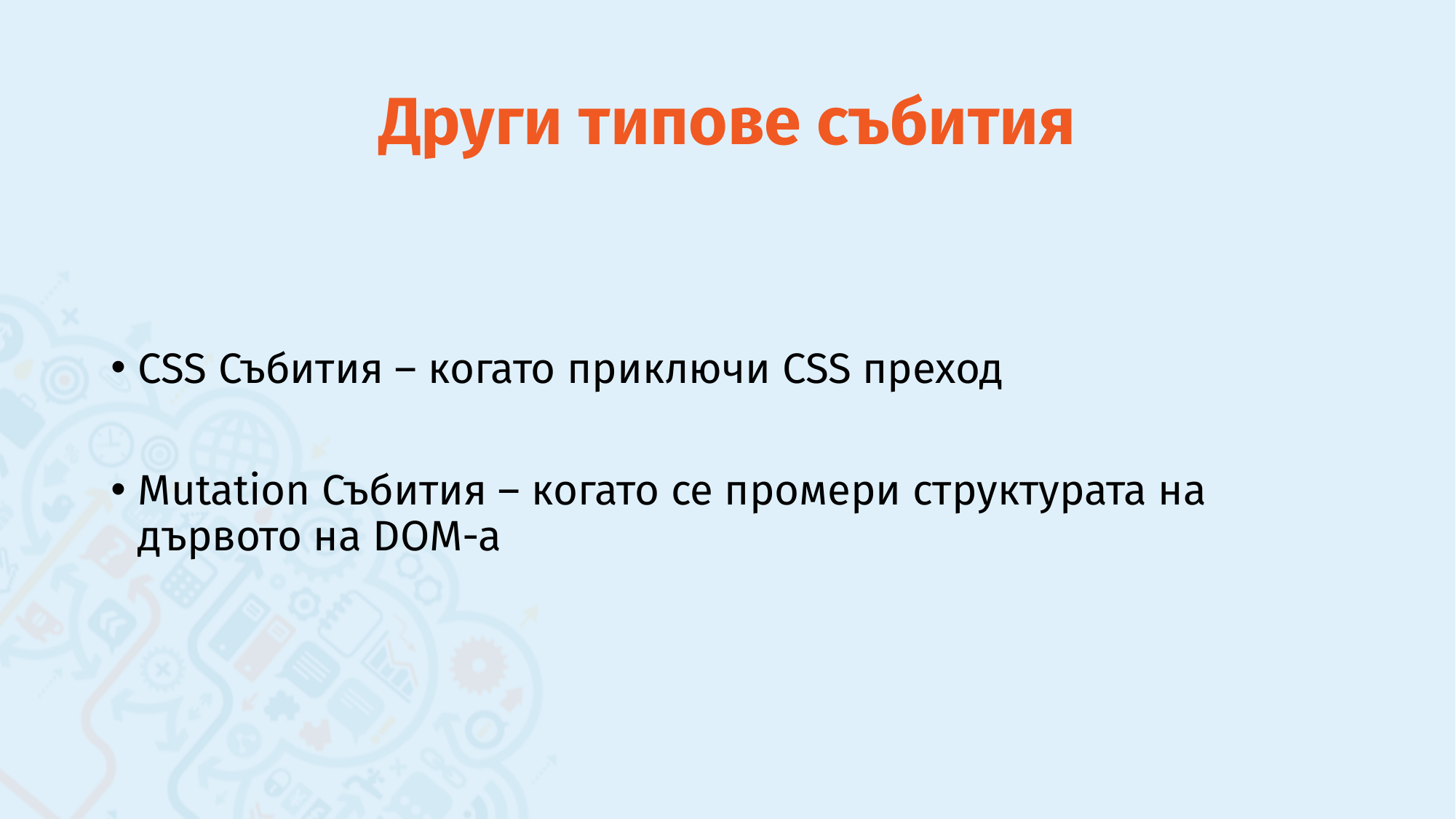

# Други типове събития

CSS Събития – когато приключи CSS преход

Mutation Събития – когато се промери структурата на дървото на DOM-a